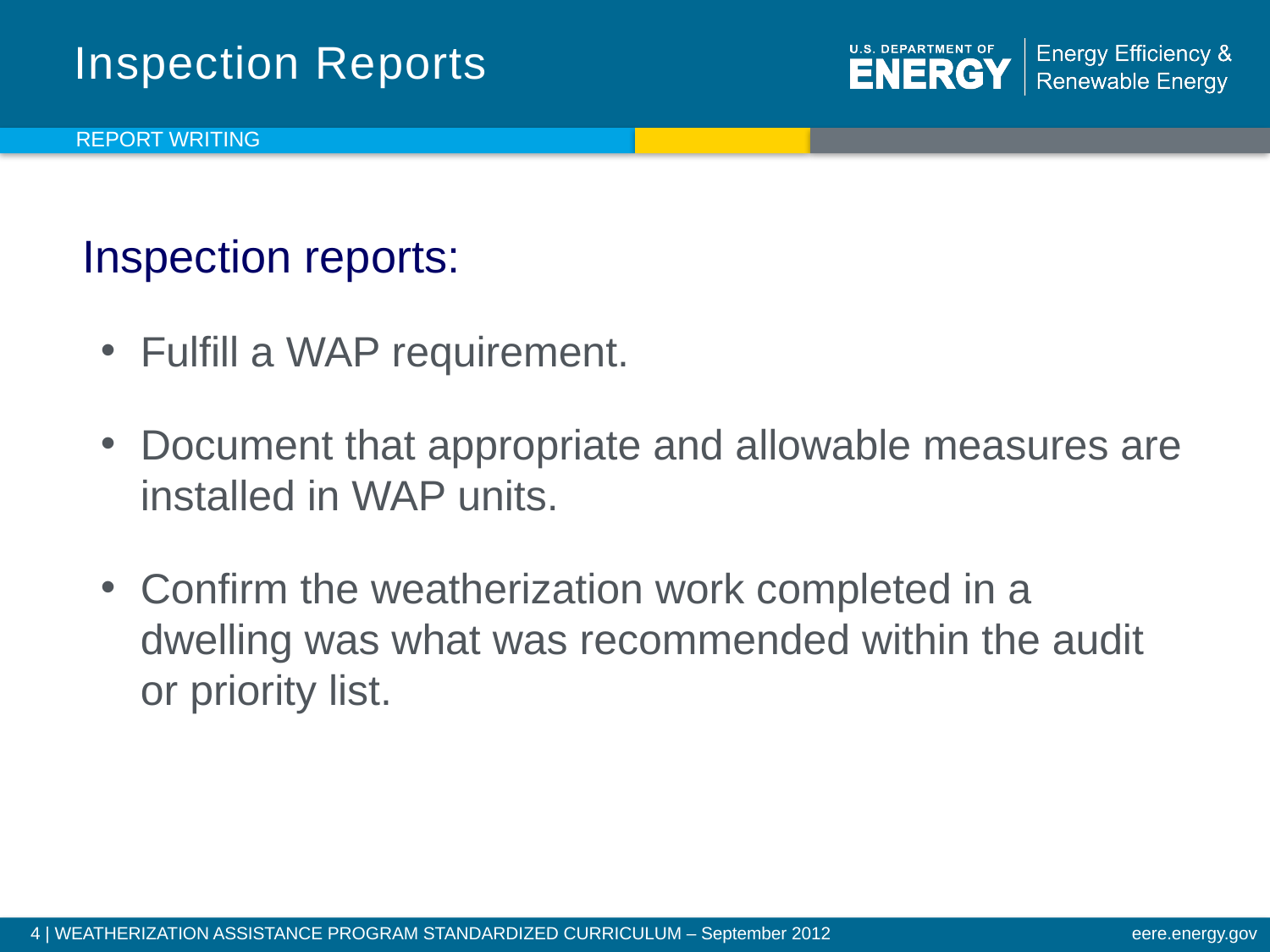

# Inspection Reports
REPORT WRITING
Inspection reports:
Fulfill a WAP requirement.
Document that appropriate and allowable measures are installed in WAP units.
Confirm the weatherization work completed in a dwelling was what was recommended within the audit or priority list.